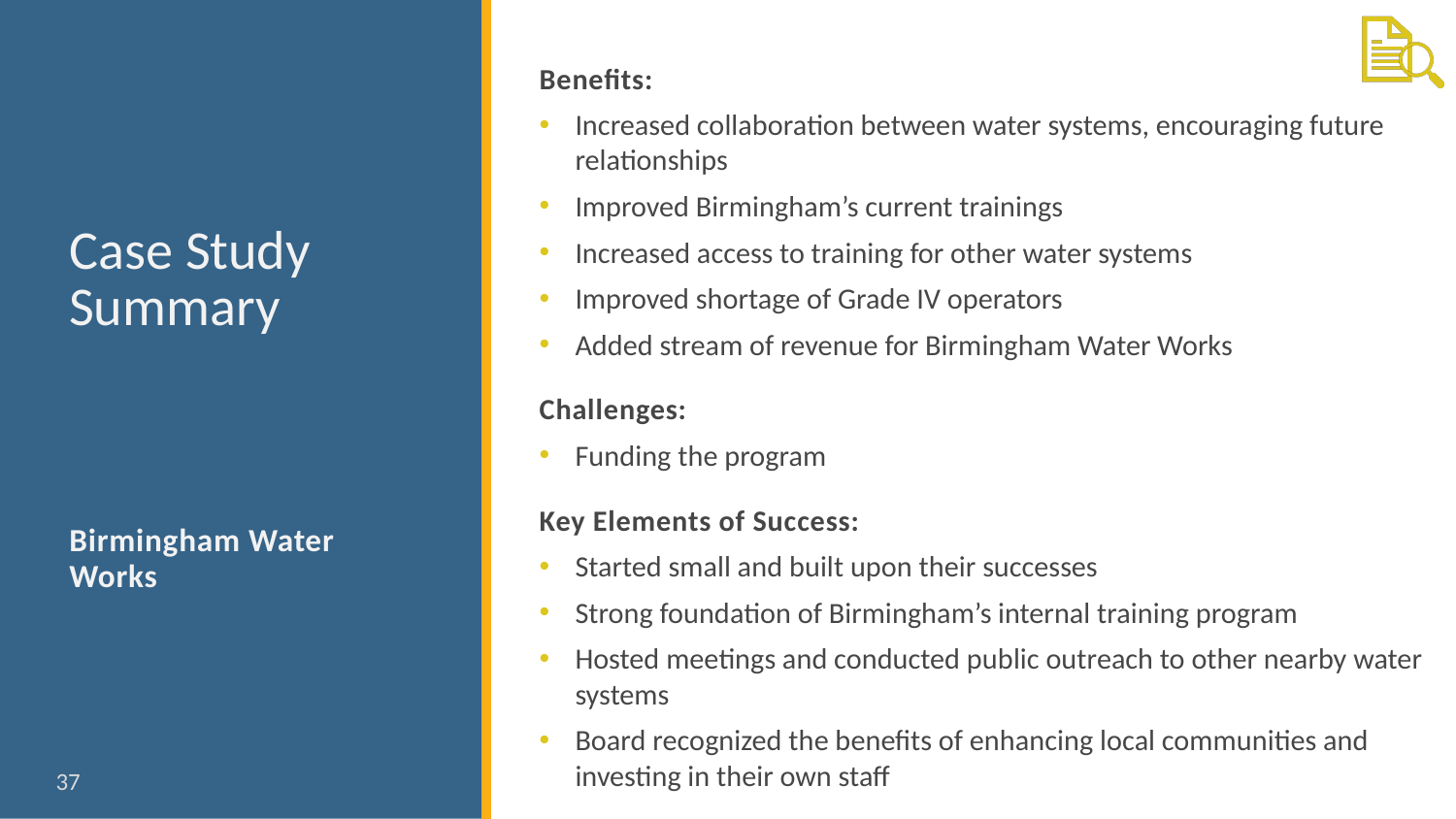

Benefits:
Increased collaboration between water systems, encouraging future relationships
Improved Birmingham’s current trainings
Increased access to training for other water systems
Improved shortage of Grade IV operators
Added stream of revenue for Birmingham Water Works
Challenges:
Funding the program
Key Elements of Success:
Started small and built upon their successes
Strong foundation of Birmingham’s internal training program
Hosted meetings and conducted public outreach to other nearby water systems
Board recognized the benefits of enhancing local communities and investing in their own staff
# Case Study Summary
Birmingham Water Works
37